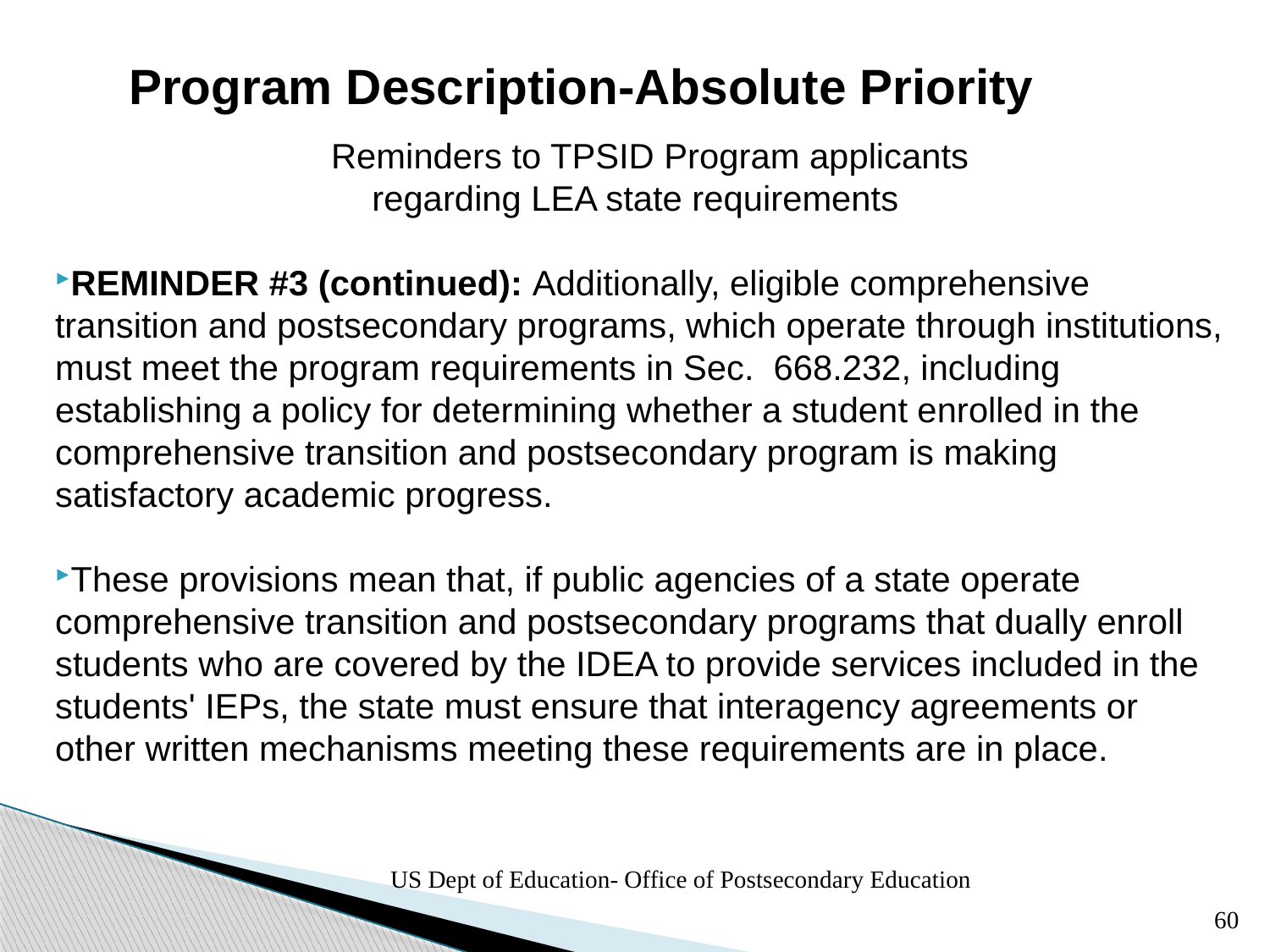

# Program Description-Absolute Priority

   Reminders to TPSID Program applicants
regarding LEA state requirements

REMINDER #3 (continued): Additionally, eligible comprehensive transition and postsecondary programs, which operate through institutions, must meet the program requirements in Sec.  668.232, including establishing a policy for determining whether a student enrolled in the comprehensive transition and postsecondary program is making satisfactory academic progress.

These provisions mean that, if public agencies of a state operate comprehensive transition and postsecondary programs that dually enroll students who are covered by the IDEA to provide services included in the students' IEPs, the state must ensure that interagency agreements or other written mechanisms meeting these requirements are in place.
US Dept of Education- Office of Postsecondary Education
60